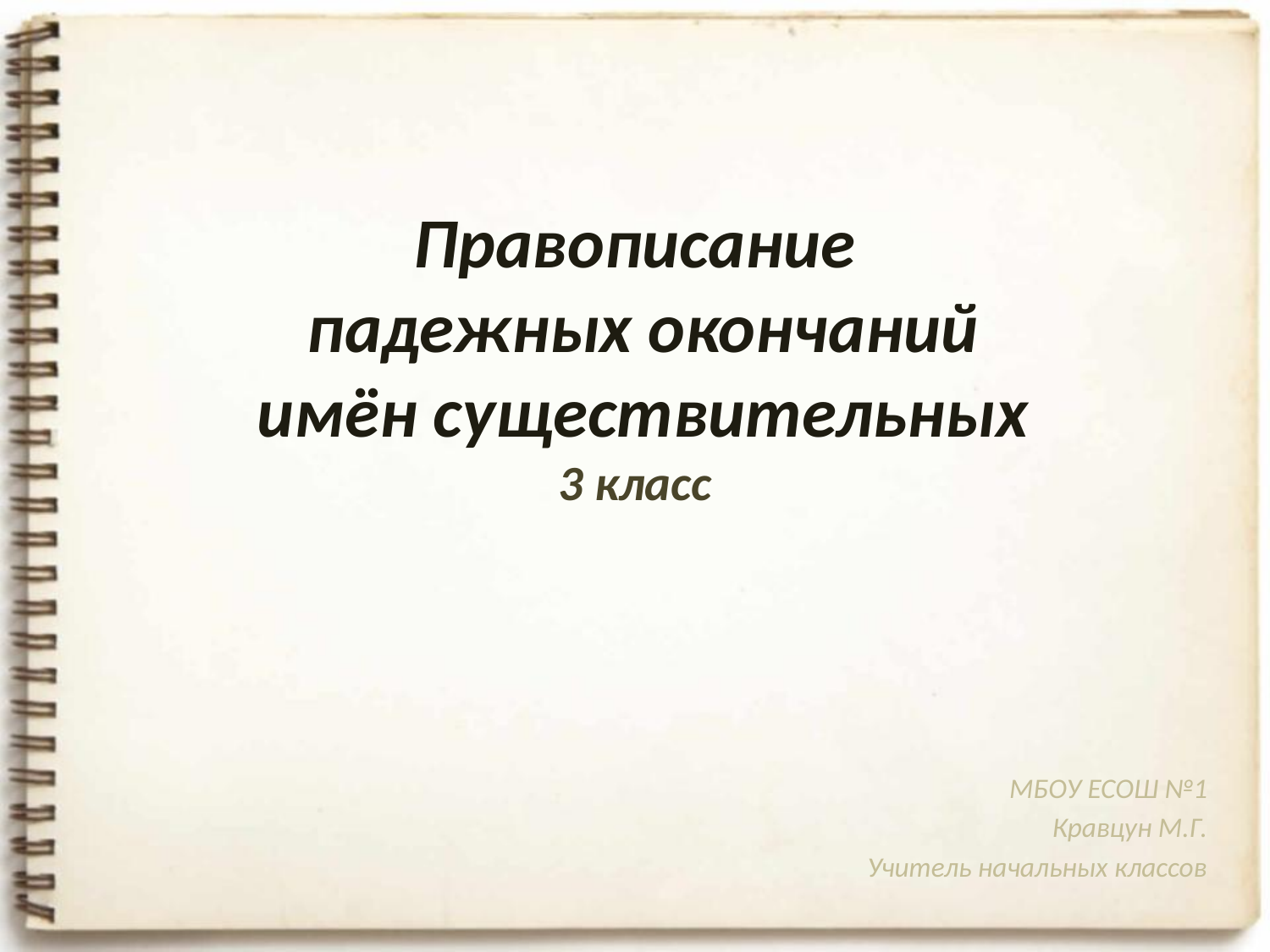

# Правописание падежных окончаний имён существительных 3 класс
МБОУ ЕСОШ №1
Кравцун М.Г.
Учитель начальных классов